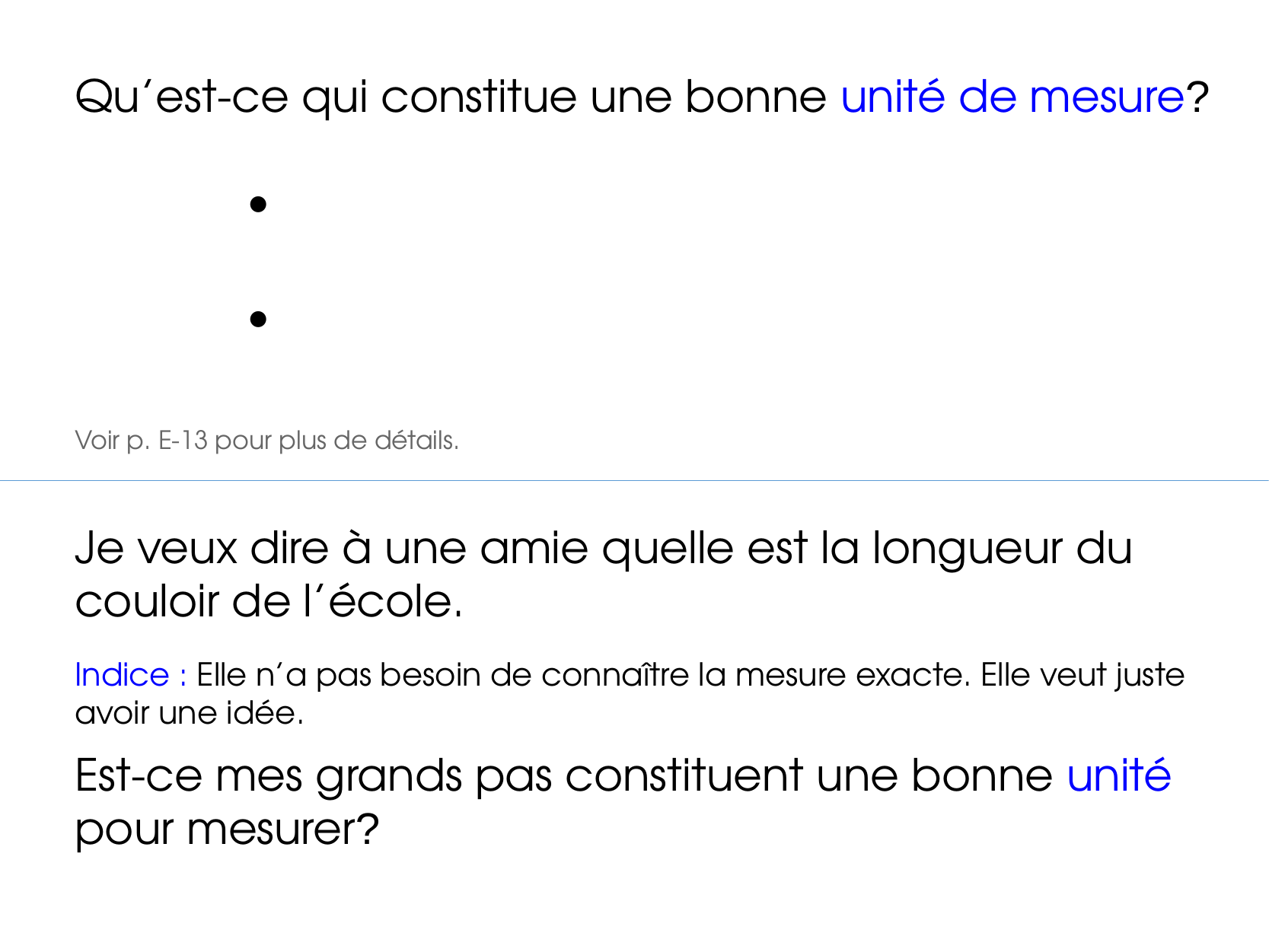

Qu’est-ce qui constitue une bonne unité de mesure?
•
•
Voir p. E-13 pour plus de détails.
Je veux dire à une amie quelle est la longueur du couloir de l’école.

Indice : Elle n’a pas besoin de connaître la mesure exacte. Elle veut juste avoir une idée.
Est-ce mes grands pas constituent une bonne unité pour mesurer?